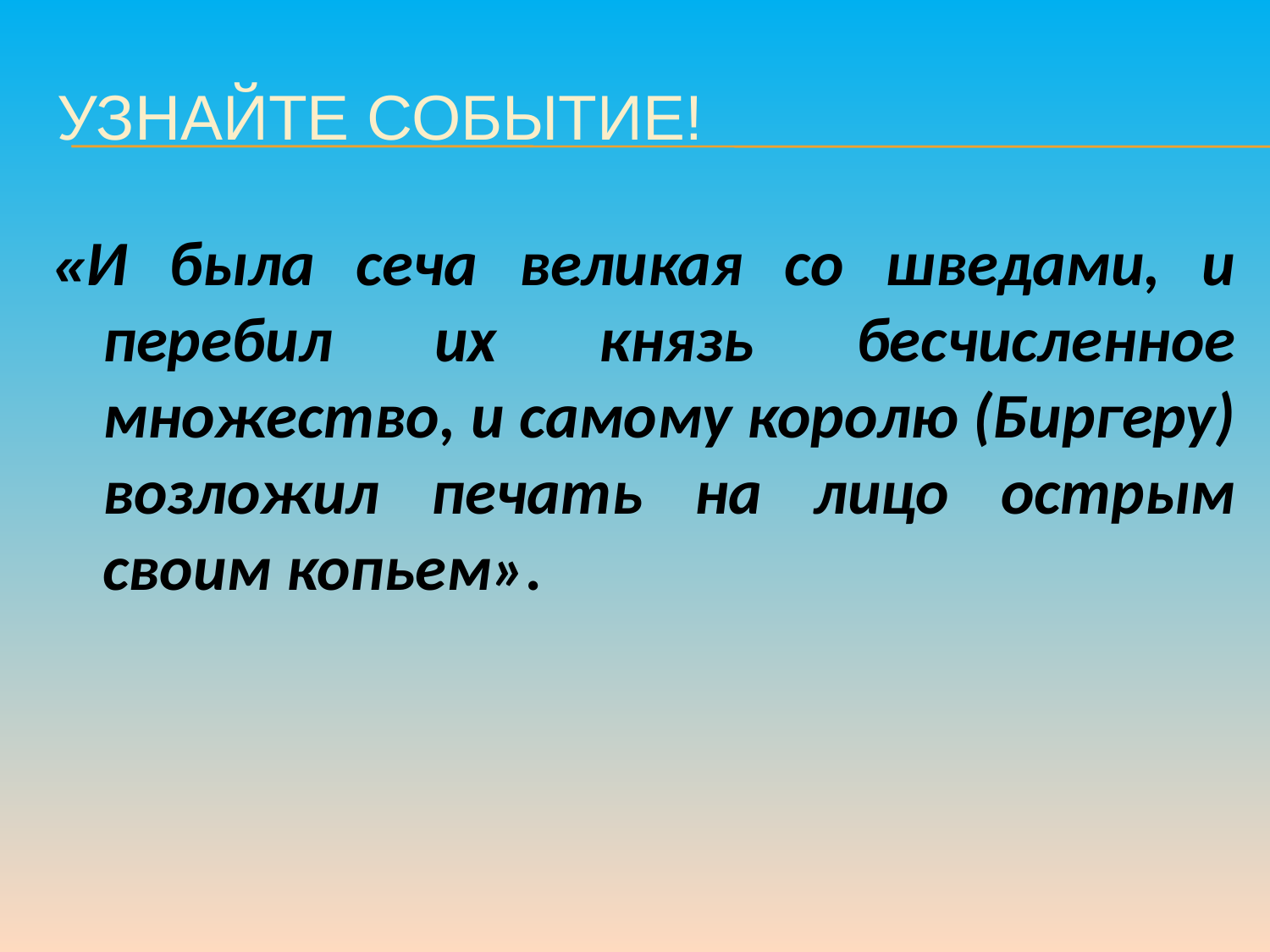

# Узнайте событие!
«И была сеча великая со шведами, и перебил их князь бесчисленное множество, и самому королю (Биргеру) возложил печать на лицо острым своим копьем».